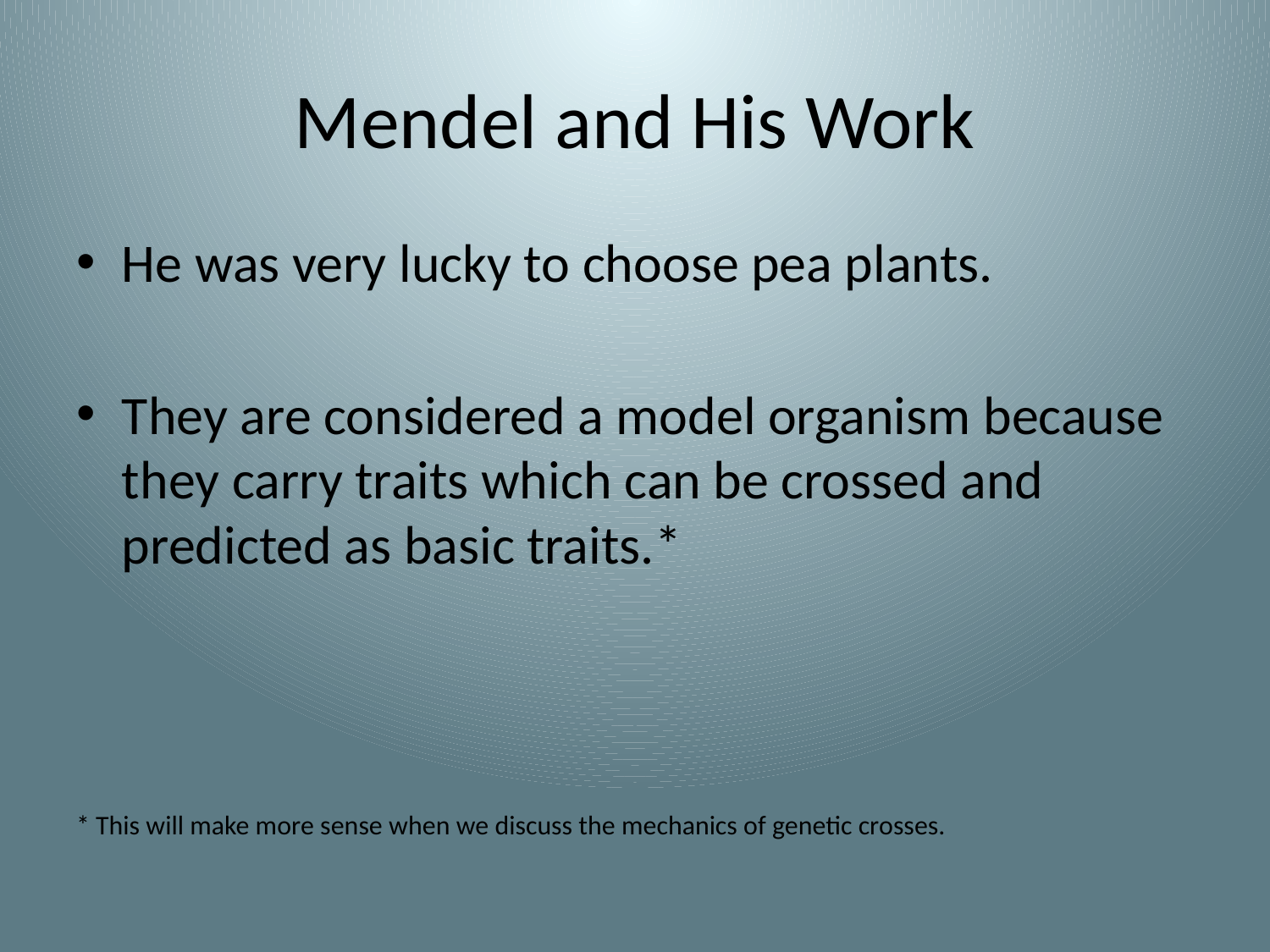

# Mendel and His Work
He was very lucky to choose pea plants.

They are considered a model organism because they carry traits which can be crossed and predicted as basic traits.*

* This will make more sense when we discuss the mechanics of genetic crosses.